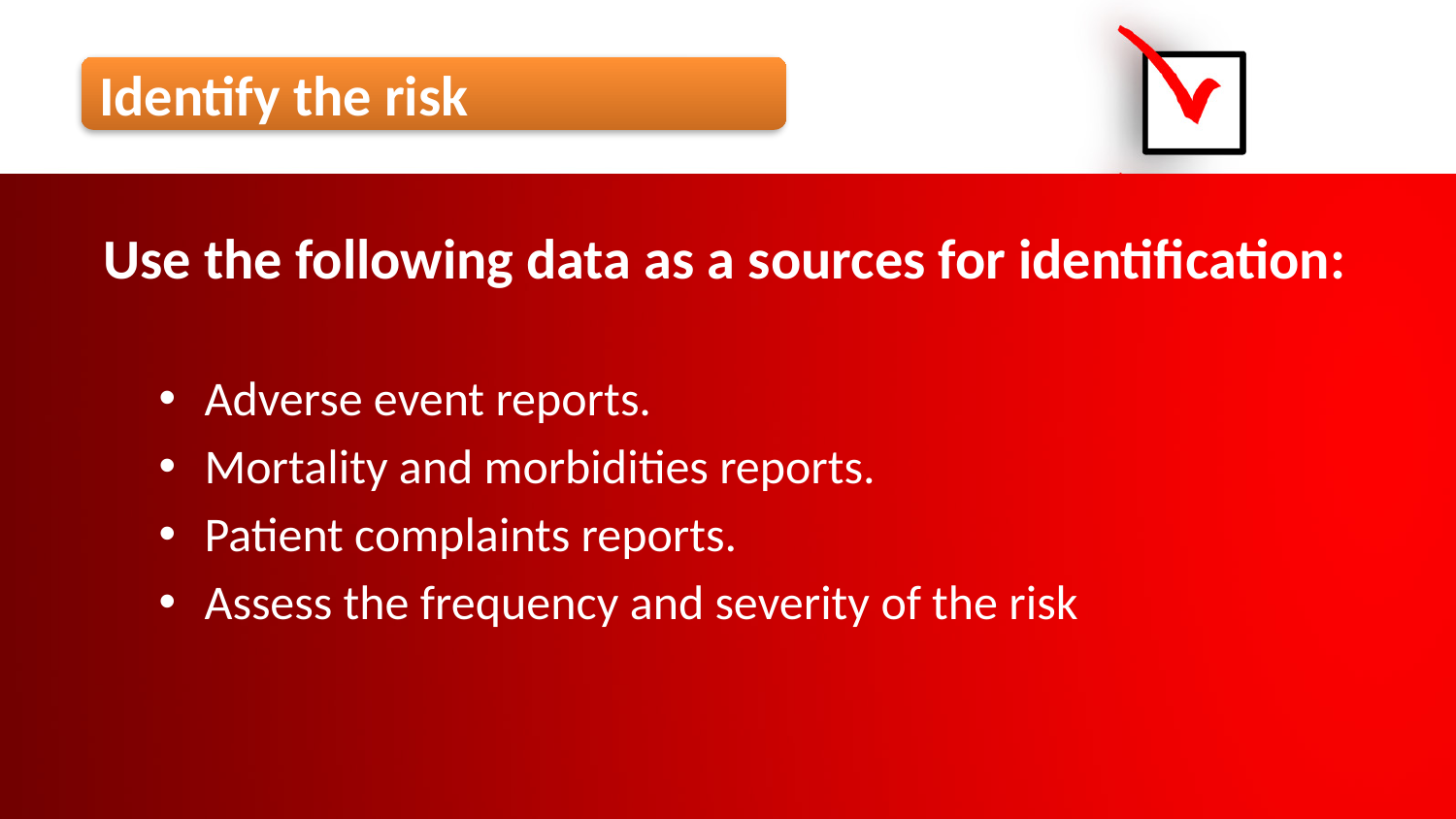

#
Identify the risk
Use the following data as a sources for identification:

Adverse event reports.
Mortality and morbidities reports.
Patient complaints reports.
Assess the frequency and severity of the risk